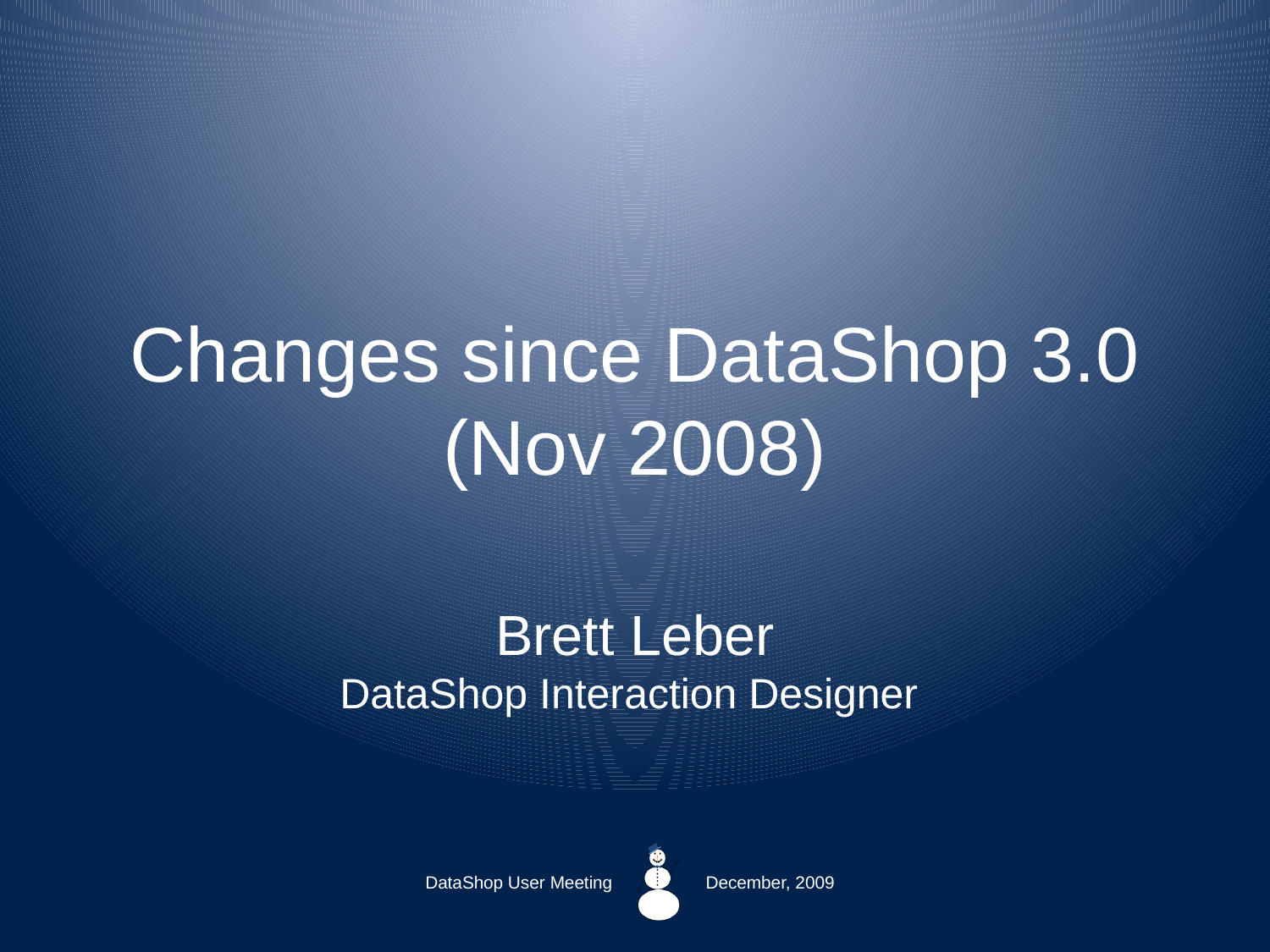

# Changes since DataShop 3.0 (Nov 2008)
Brett Leber
DataShop Interaction Designer